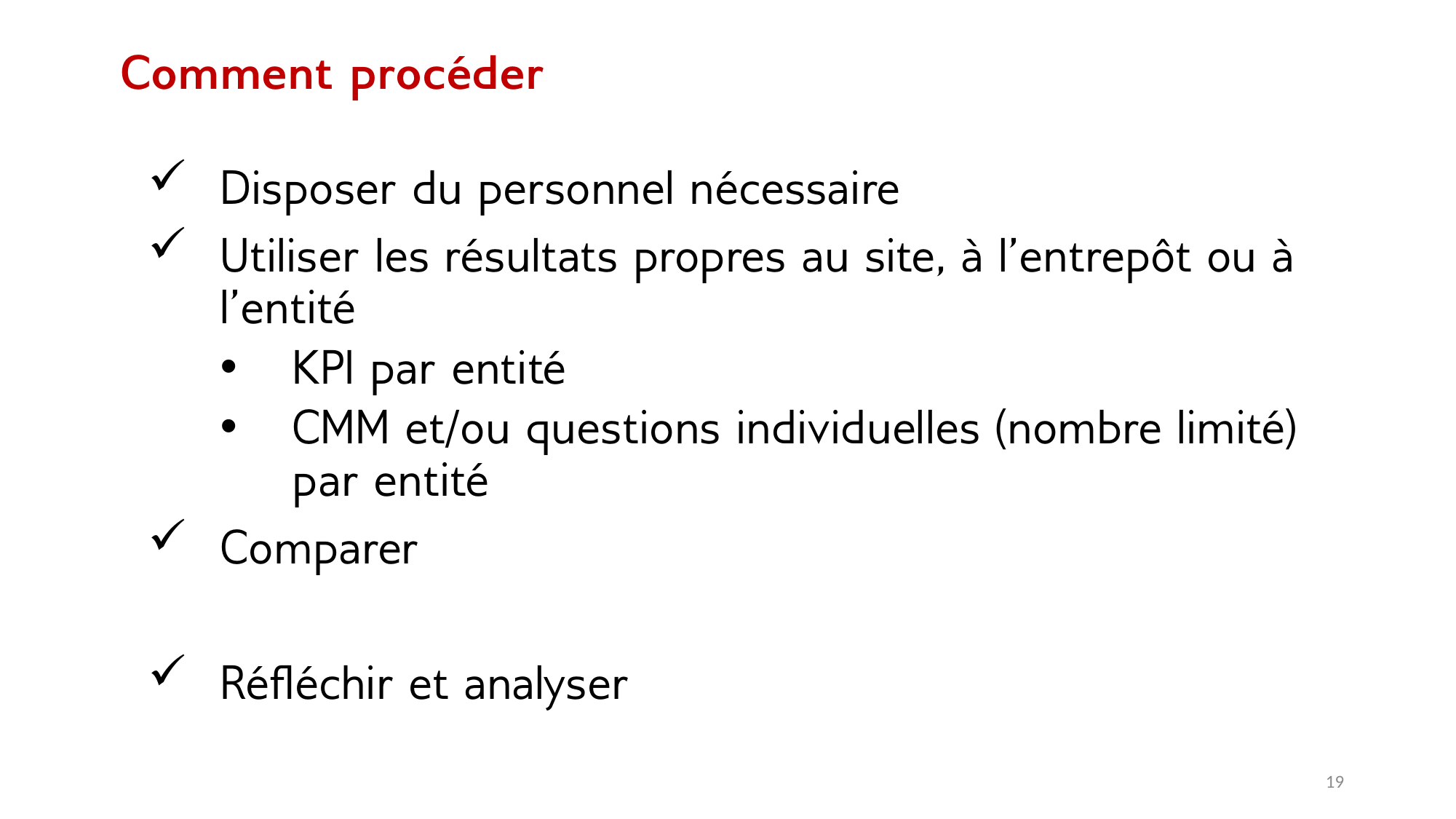

# Comment procéder
Disposer du personnel nécessaire
Utiliser les résultats propres au site, à l’entrepôt ou à l’entité
KPI par entité
CMM et/ou questions individuelles (nombre limité) par entité
Comparer

Réfléchir et analyser
19